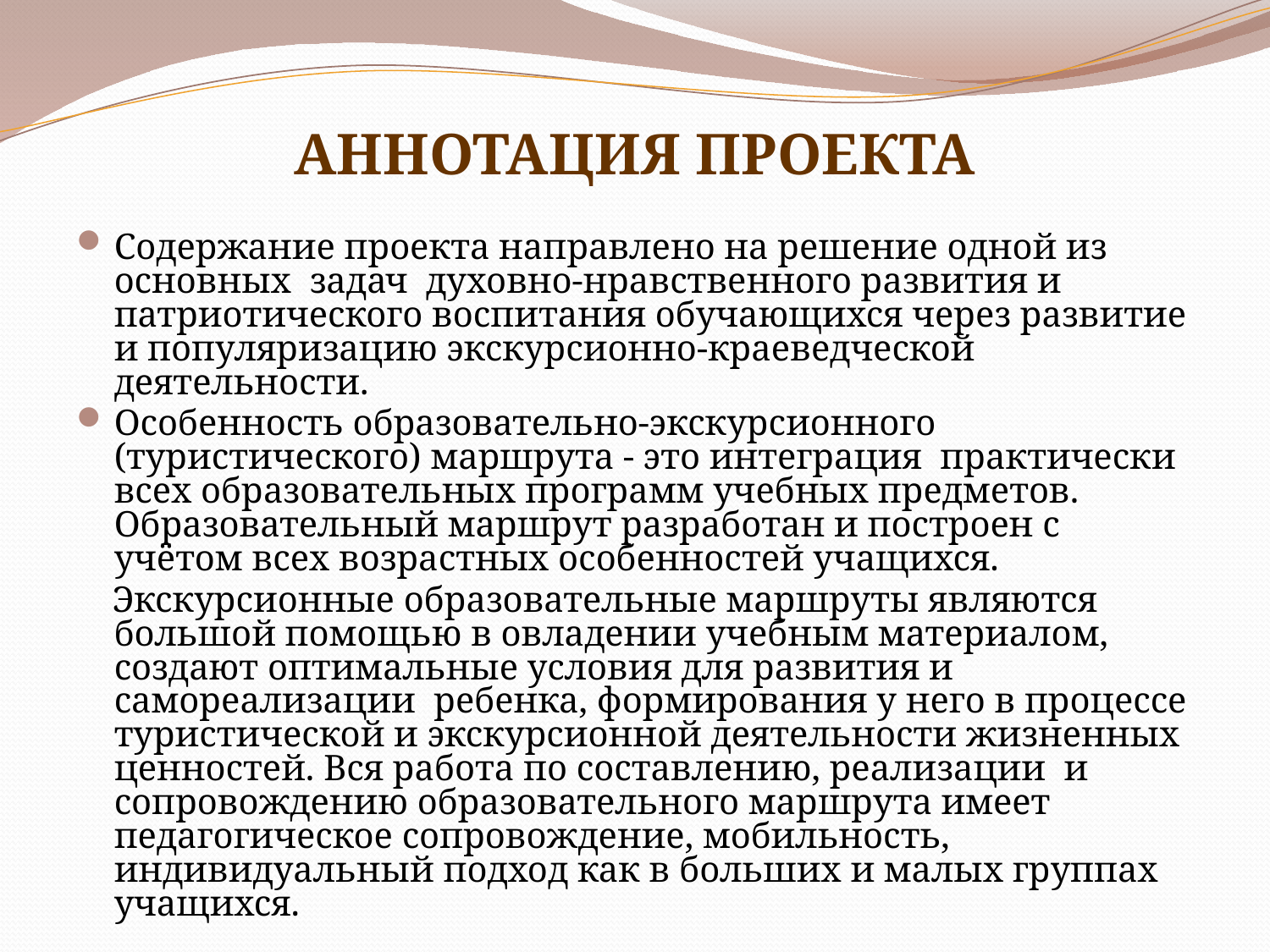

# АННОТАЦИЯ ПРОЕКТА
Содержание проекта направлено на решение одной из основных  задач  духовно-нравственного развития и патриотического воспитания обучающихся через развитие и популяризацию экскурсионно-краеведческой деятельности.
Особенность образовательно-экскурсионного (туристического) маршрута - это интеграция  практически всех образовательных программ учебных предметов.  Образовательный маршрут разработан и построен с учётом всех возрастных особенностей учащихся.
    Экскурсионные образовательные маршруты являются большой помощью в овладении учебным материалом, создают оптимальные условия для развития и самореализации  ребенка, формирования у него в процессе туристической и экскурсионной деятельности жизненных ценностей. Вся работа по составлению, реализации  и сопровождению образовательного маршрута имеет  педагогическое сопровождение, мобильность, индивидуальный подход как в больших и малых группах учащихся.